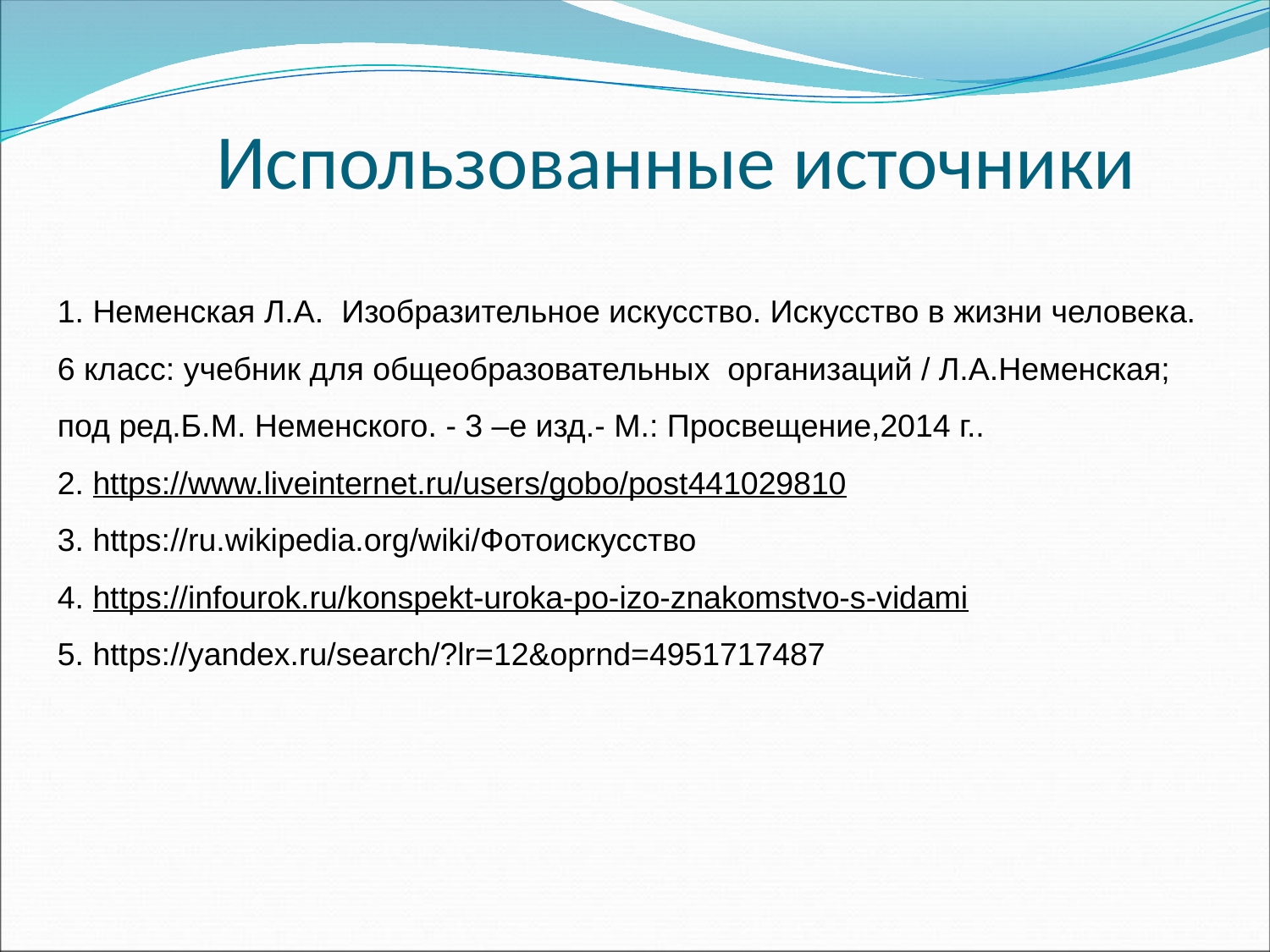

# Использованные источники
1. Неменская Л.А.  Изобразительное искусство. Искусство в жизни человека. 6 класс: учебник для общеобразовательных  организаций / Л.А.Неменская; под ред.Б.М. Неменского. - 3 –е изд.- М.: Просвещение,2014 г..
2. https://www.liveinternet.ru/users/gobo/post441029810
3. https://ru.wikipedia.org/wiki/Фотоискусство
4. https://infourok.ru/konspekt-uroka-po-izo-znakomstvo-s-vidami
5. https://yandex.ru/search/?lr=12&oprnd=4951717487